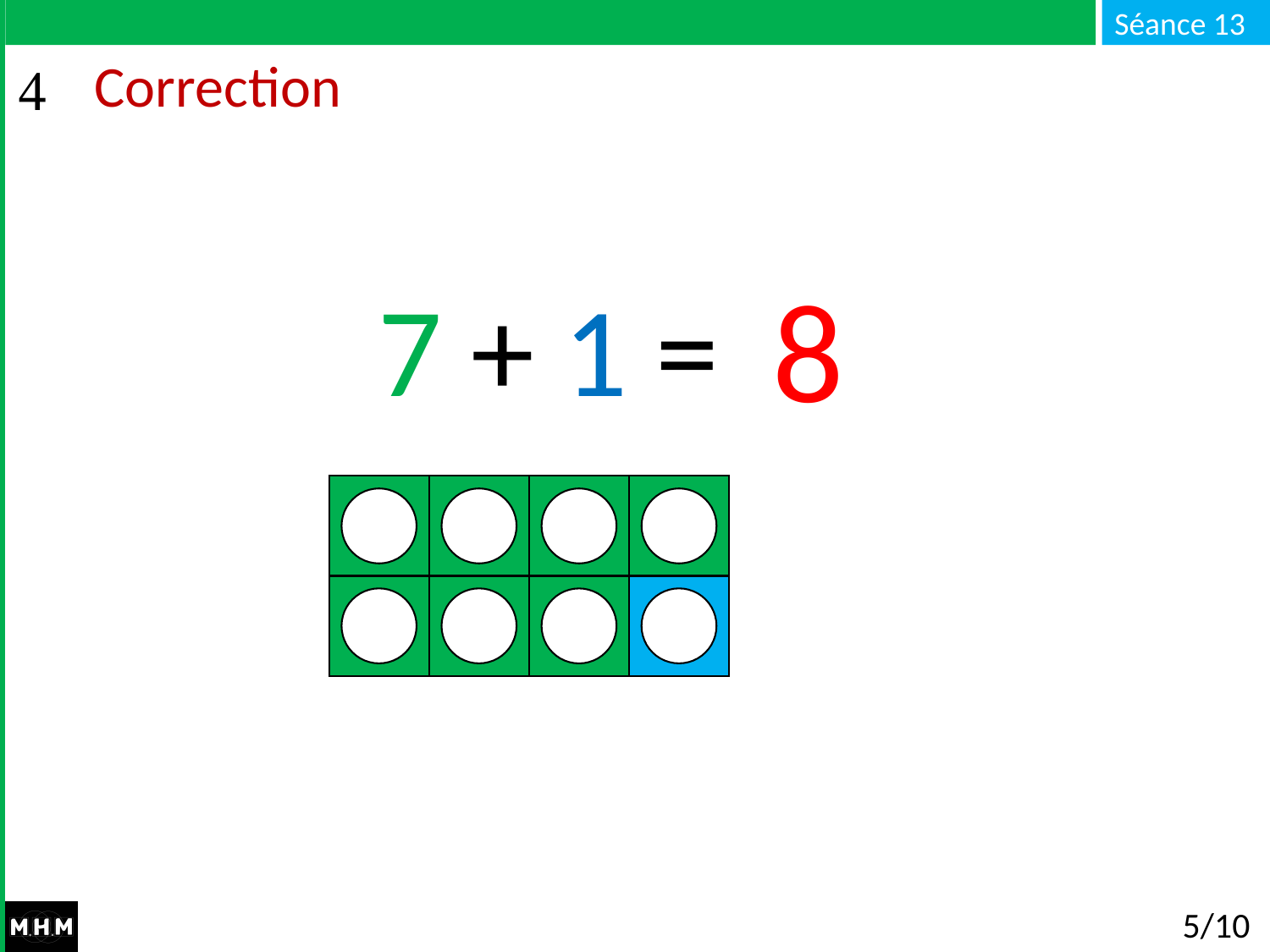

# Correction
8
7 + 1 = …

5/10